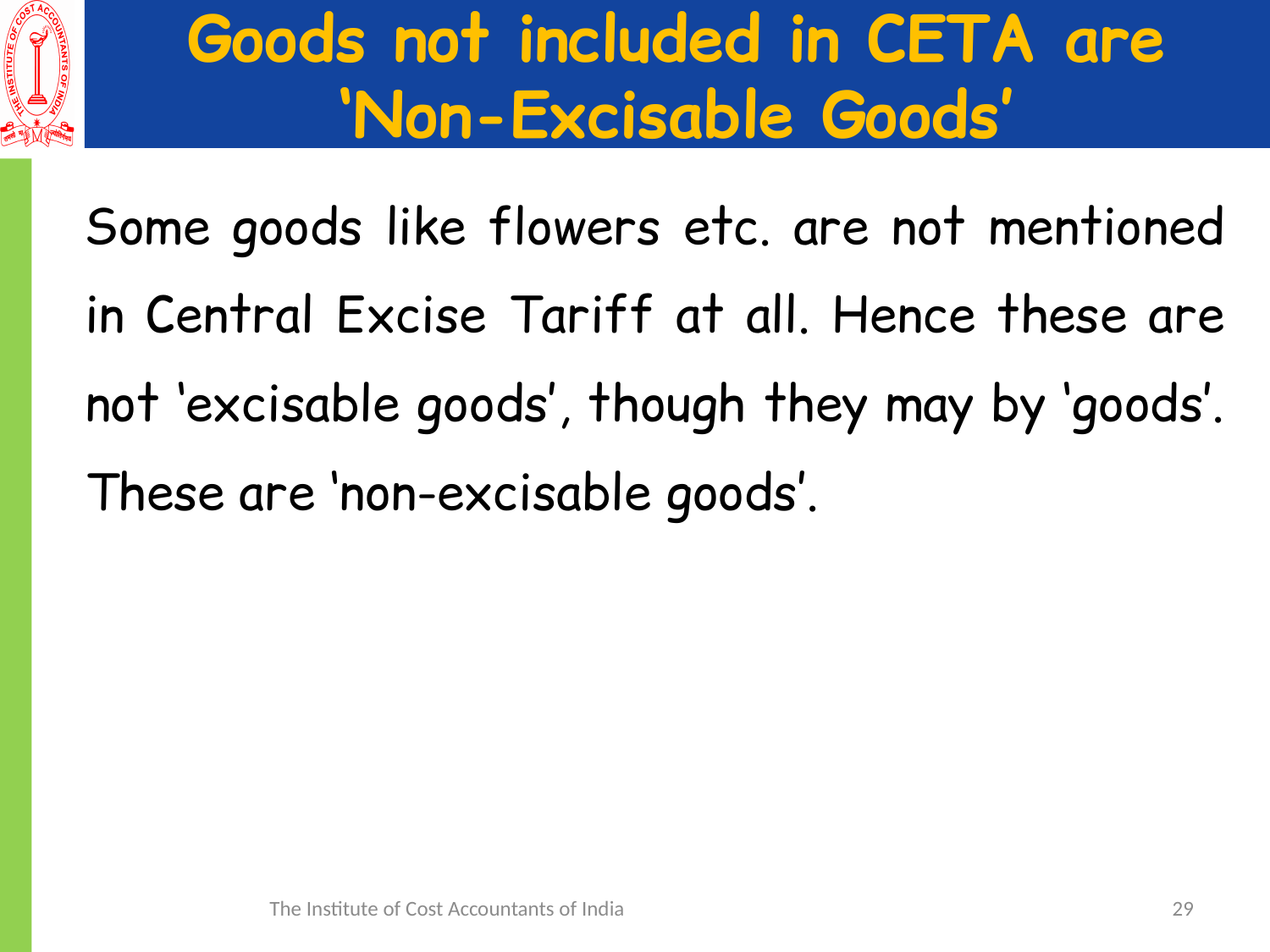

# Goods not included in CETA are ‘Non-Excisable Goods’
Some goods like flowers etc. are not mentioned in Central Excise Tariff at all. Hence these are not ‘excisable goods’, though they may by ‘goods’. These are ‘non-excisable goods’.
The Institute of Cost Accountants of India
29